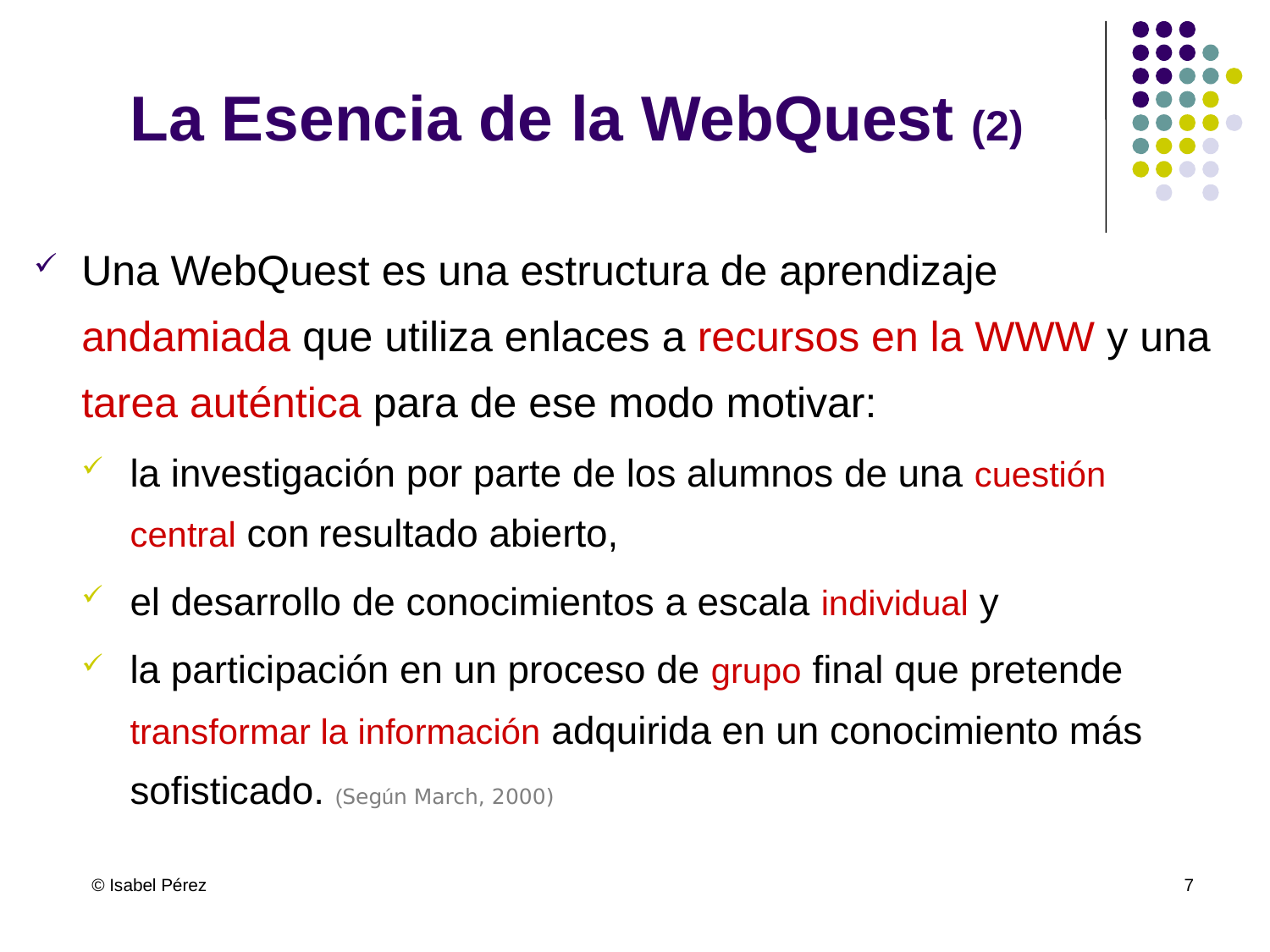

# La Esencia de la WebQuest (2)
Una WebQuest es una estructura de aprendizaje andamiada que utiliza enlaces a recursos en la WWW y una tarea auténtica para de ese modo motivar:
la investigación por parte de los alumnos de una cuestión central con resultado abierto,
el desarrollo de conocimientos a escala individual y
la participación en un proceso de grupo final que pretende transformar la información adquirida en un conocimiento más sofisticado. (Según March, 2000)

 © Isabel Pérez
7